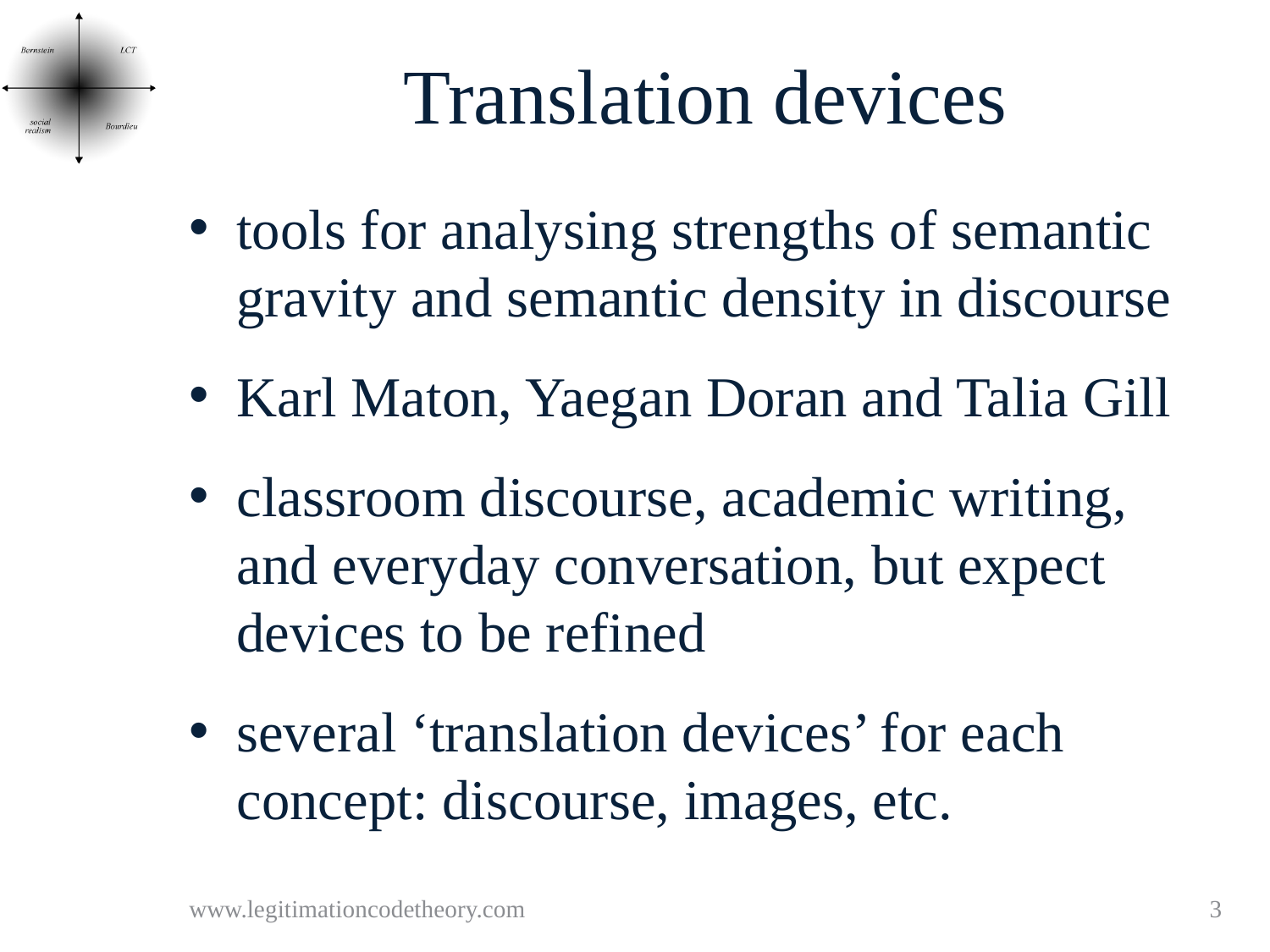

# Translation devices

tools for analysing strengths of semantic gravity and semantic density in discourse
Karl Maton, Yaegan Doran and Talia Gill
classroom discourse, academic writing, and everyday conversation, but expect devices to be refined
several ‘translation devices’ for each concept: discourse, images, etc.
www.legitimationcodetheory.com
3